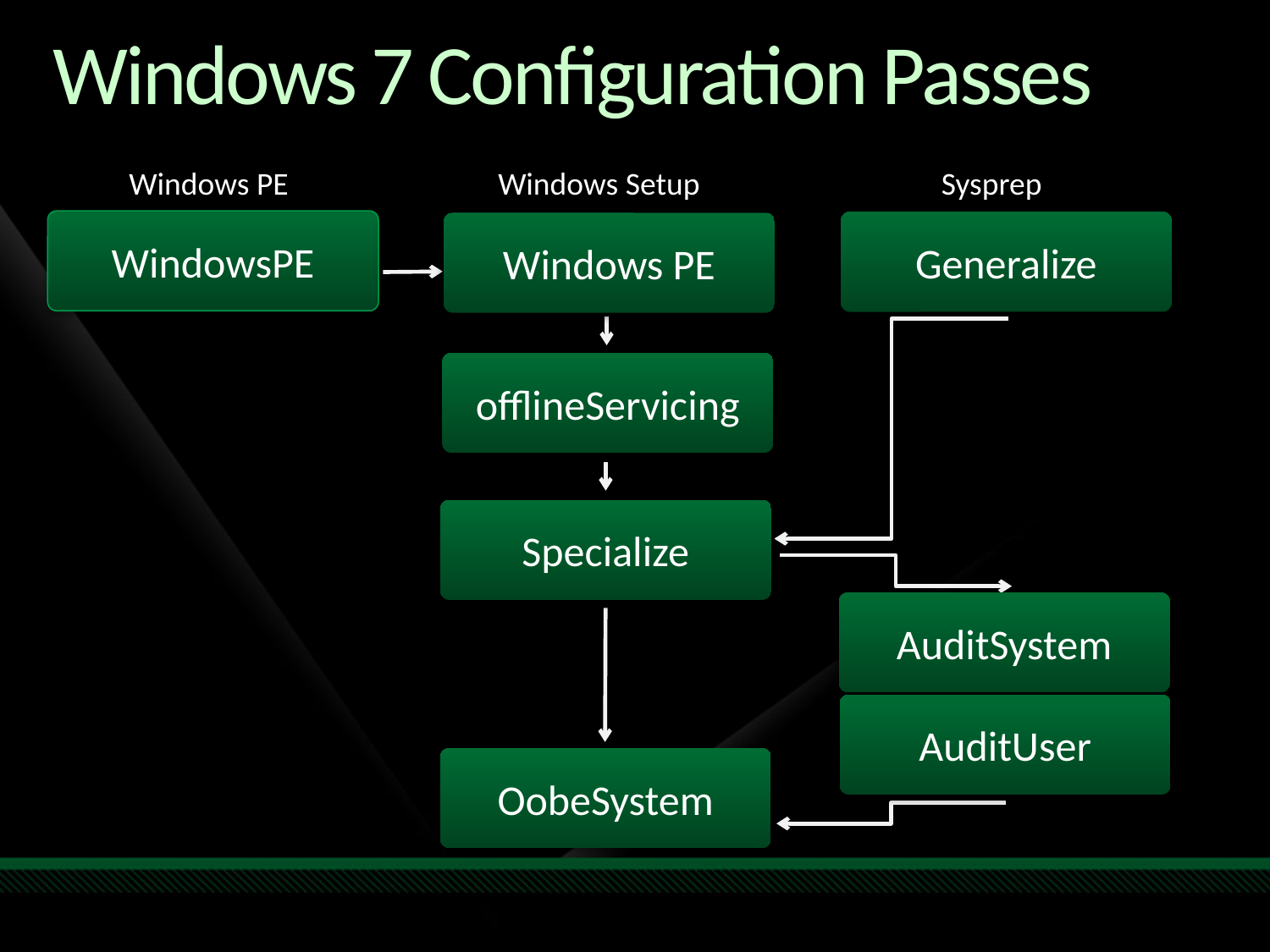

# Windows 7 Configuration Passes
Sysprep
Windows PE
Windows Setup
WindowsPE
Generalize
Windows PE
offlineServicing
Specialize
AuditSystem
AuditUser
OobeSystem